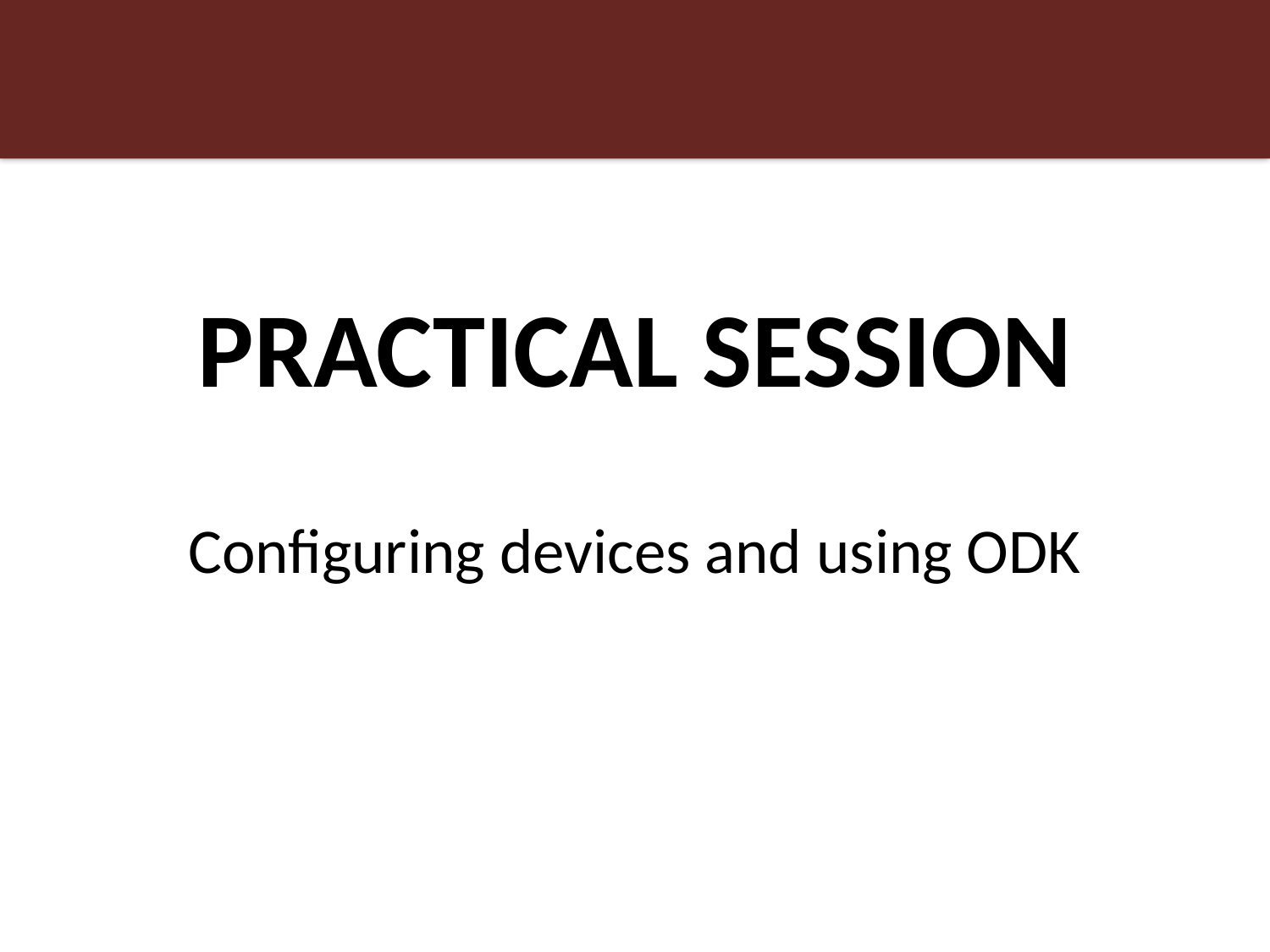

PRACTICAL SESSION

Configuring devices and using ODK